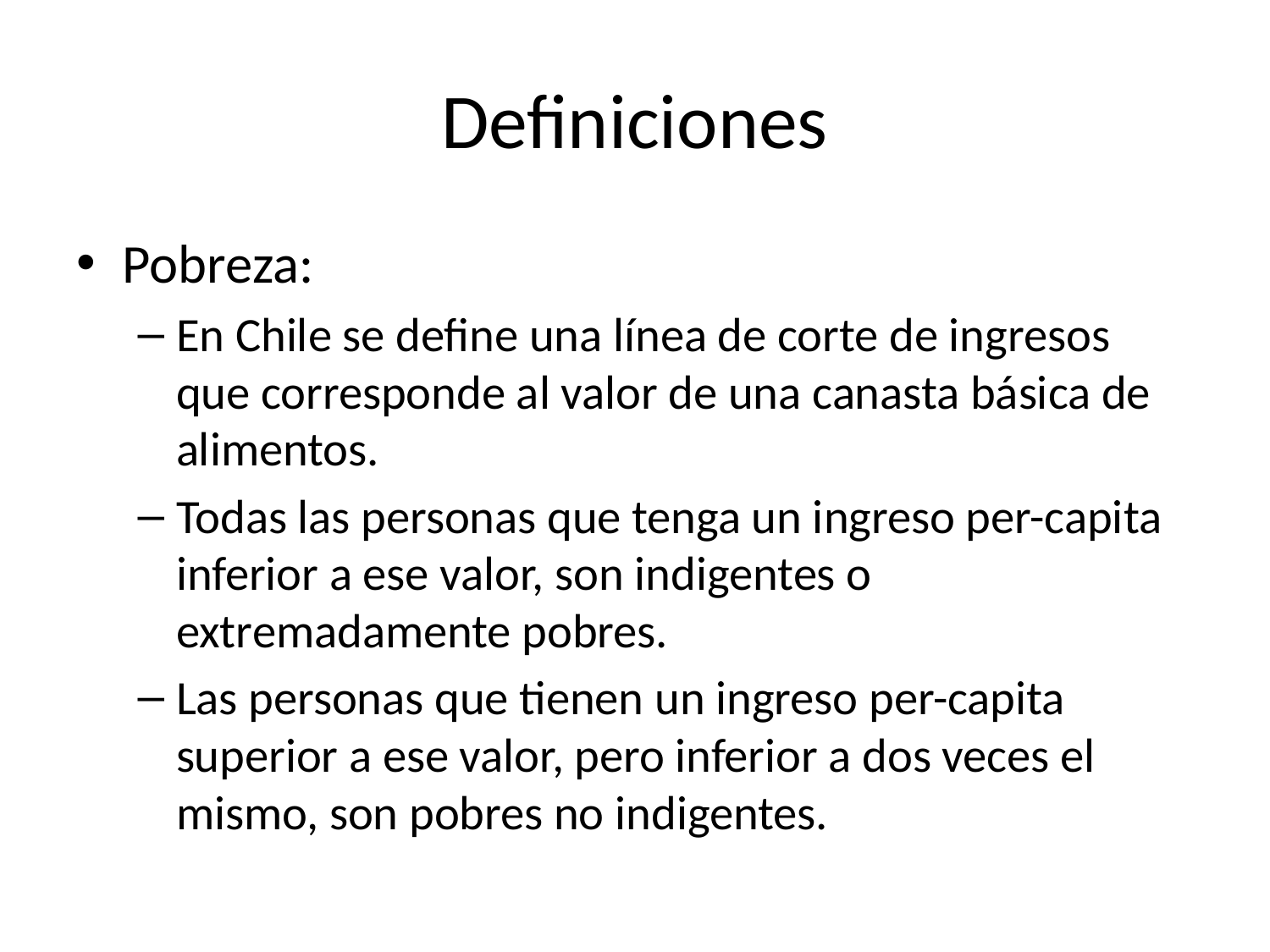

# Definiciones
Pobreza:
En Chile se define una línea de corte de ingresos que corresponde al valor de una canasta básica de alimentos.
Todas las personas que tenga un ingreso per-capita inferior a ese valor, son indigentes o extremadamente pobres.
Las personas que tienen un ingreso per-capita superior a ese valor, pero inferior a dos veces el mismo, son pobres no indigentes.